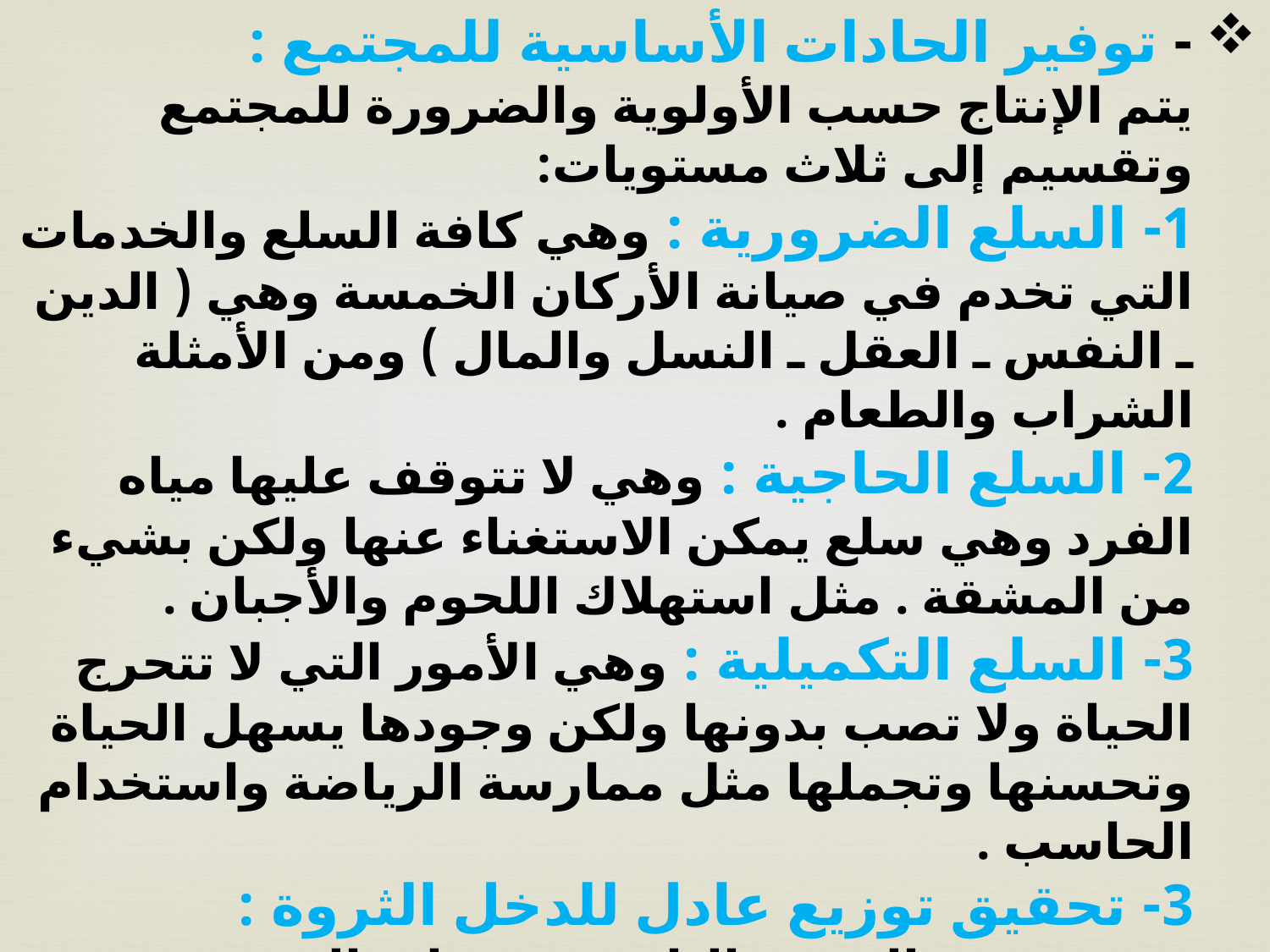

- توفير الحادات الأساسية للمجتمع :
يتم الإنتاج حسب الأولوية والضرورة للمجتمع وتقسيم إلى ثلاث مستويات:
1- السلع الضرورية : وهي كافة السلع والخدمات التي تخدم في صيانة الأركان الخمسة وهي ( الدين ـ النفس ـ العقل ـ النسل والمال ) ومن الأمثلة الشراب والطعام .
2- السلع الحاجية : وهي لا تتوقف عليها مياه الفرد وهي سلع يمكن الاستغناء عنها ولكن بشيء من المشقة . مثل استهلاك اللحوم والأجبان .
3- السلع التكميلية : وهي الأمور التي لا تتحرج الحياة ولا تصب بدونها ولكن وجودها يسهل الحياة وتحسنها وتجملها مثل ممارسة الرياضة واستخدام الحاسب .
3- تحقيق توزيع عادل للدخل الثروة :
تعريف : هو التوزيع الناتج من عملية التوجيه التلقائي بواسطة الزكاة الصدقات والإرث وغيرها . بجزء كاف ما الدخل والثروة والتي تم تخصيصها أوليا بالشكل الأمثل عن طريق السوق الإسلامي ، وذلك لإشباع الحاجات الضرورية العامة والخاصة للأفراد وشرائح المجتمع .